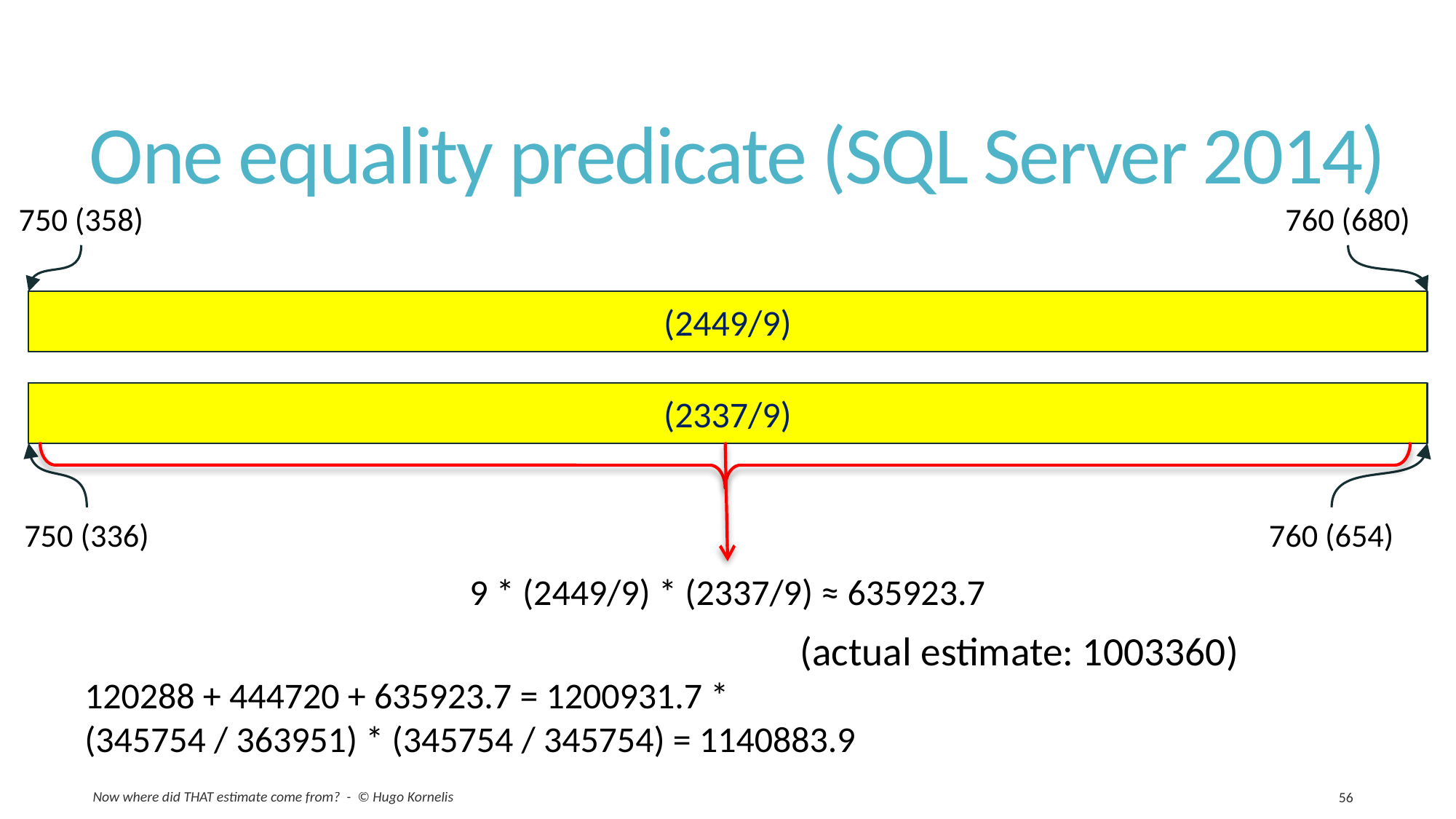

# One equality predicate (SQL Server 2014)
750 (358)
760 (680)

(2449/9)

(2337/9)

750 (336)
760 (654)
9 * (2449/9) * (2337/9) ≈ 635923.7
(actual estimate: 1003360)
120288 + 444720 + 635923.7 = 1200931.7 *
(345754 / 363951) * (345754 / 345754) = 1140883.9
Now where did THAT estimate come from?  -  © Hugo Kornelis
56